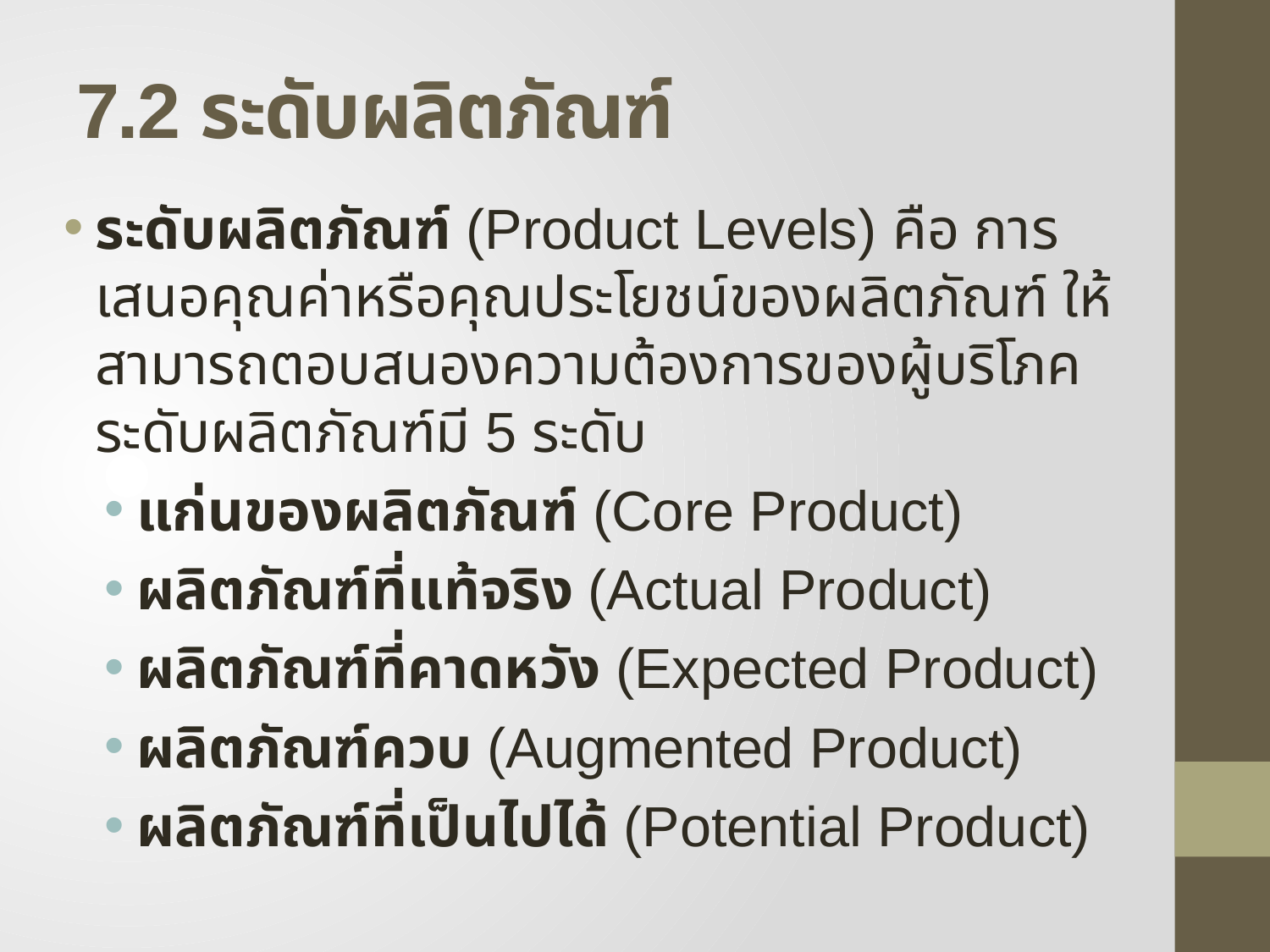

# 7.2 ระดับผลิตภัณฑ์
ระดับผลิตภัณฑ์ (Product Levels) คือ การเสนอคุณค่าหรือคุณประโยชน์ของผลิตภัณฑ์ ให้สามารถตอบสนองความต้องการของผู้บริโภค ระดับผลิตภัณฑ์มี 5 ระดับ
แก่นของผลิตภัณฑ์ (Core Product)
ผลิตภัณฑ์ที่แท้จริง (Actual Product)
ผลิตภัณฑ์ที่คาดหวัง (Expected Product)
ผลิตภัณฑ์ควบ (Augmented Product)
ผลิตภัณฑ์ที่เป็นไปได้ (Potential Product)